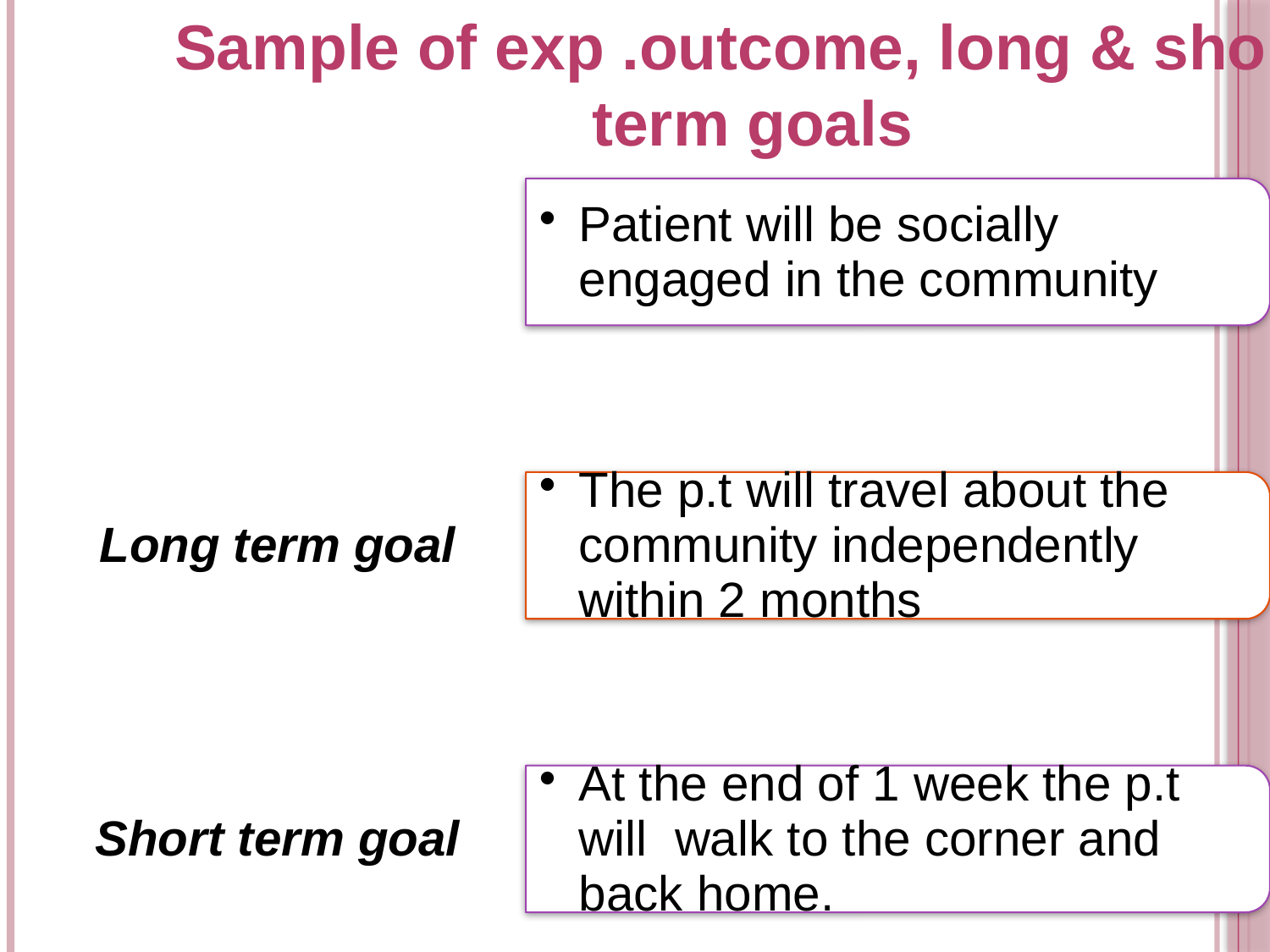

Sample of exp .outcome, long & short
 term goals
#
Patient will be socially engaged in the community
Long term goal
The p.t will travel about the community independently within 2 months
Short term goal
At the end of 1 week the p.t will  walk to the corner and back home.